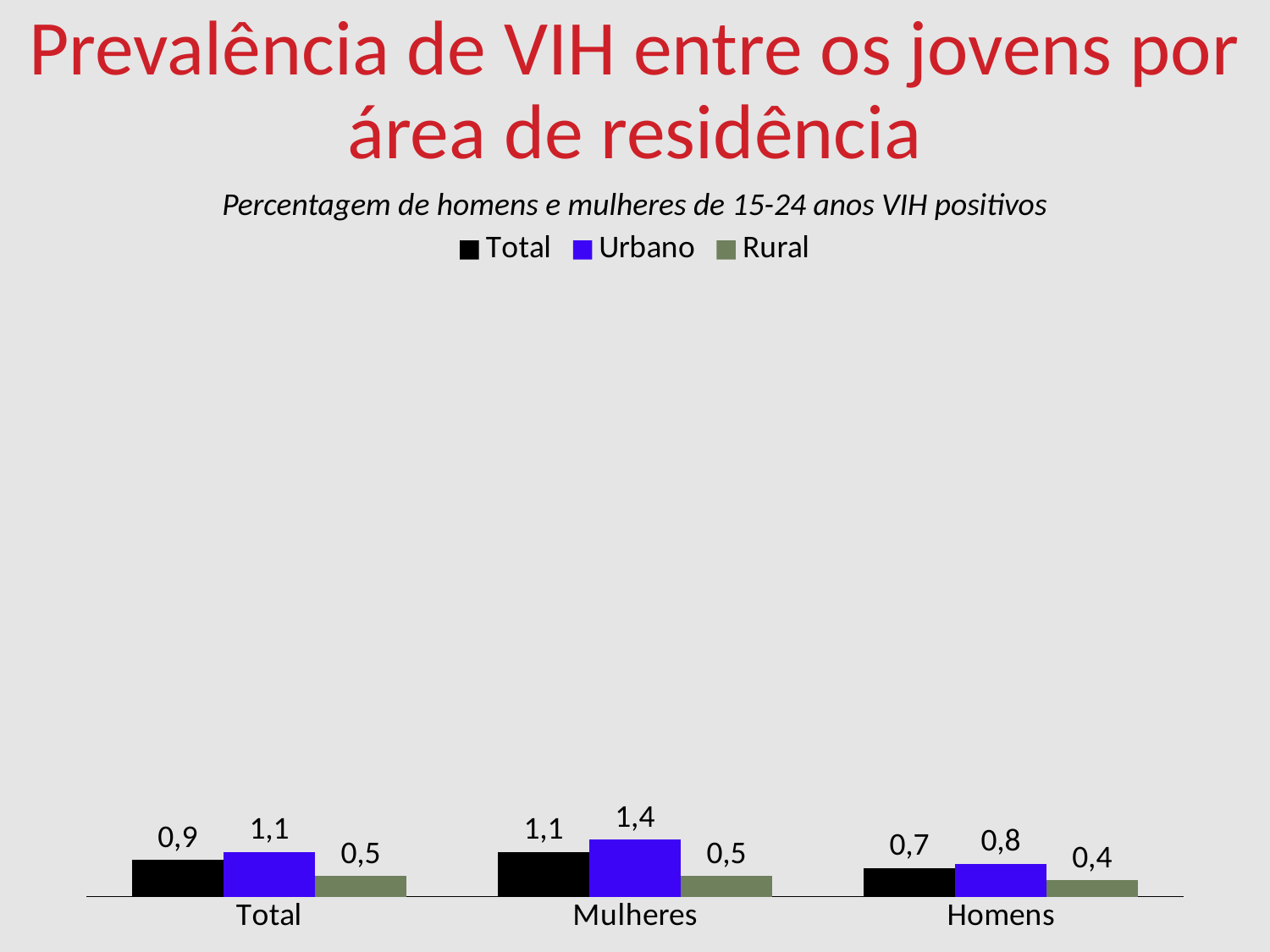

Prevalência de VIH entre os jovens por área de residência
Percentagem de homens e mulheres de 15-24 anos VIH positivos

### Chart

| Category | Total | Urbano | Rural |
|---|---|---|---|
| Total | 0.9 | 1.1 | 0.5 |
| Mulheres | 1.1 | 1.4 | 0.5 |
| Homens | 0.7 | 0.8 | 0.4 |